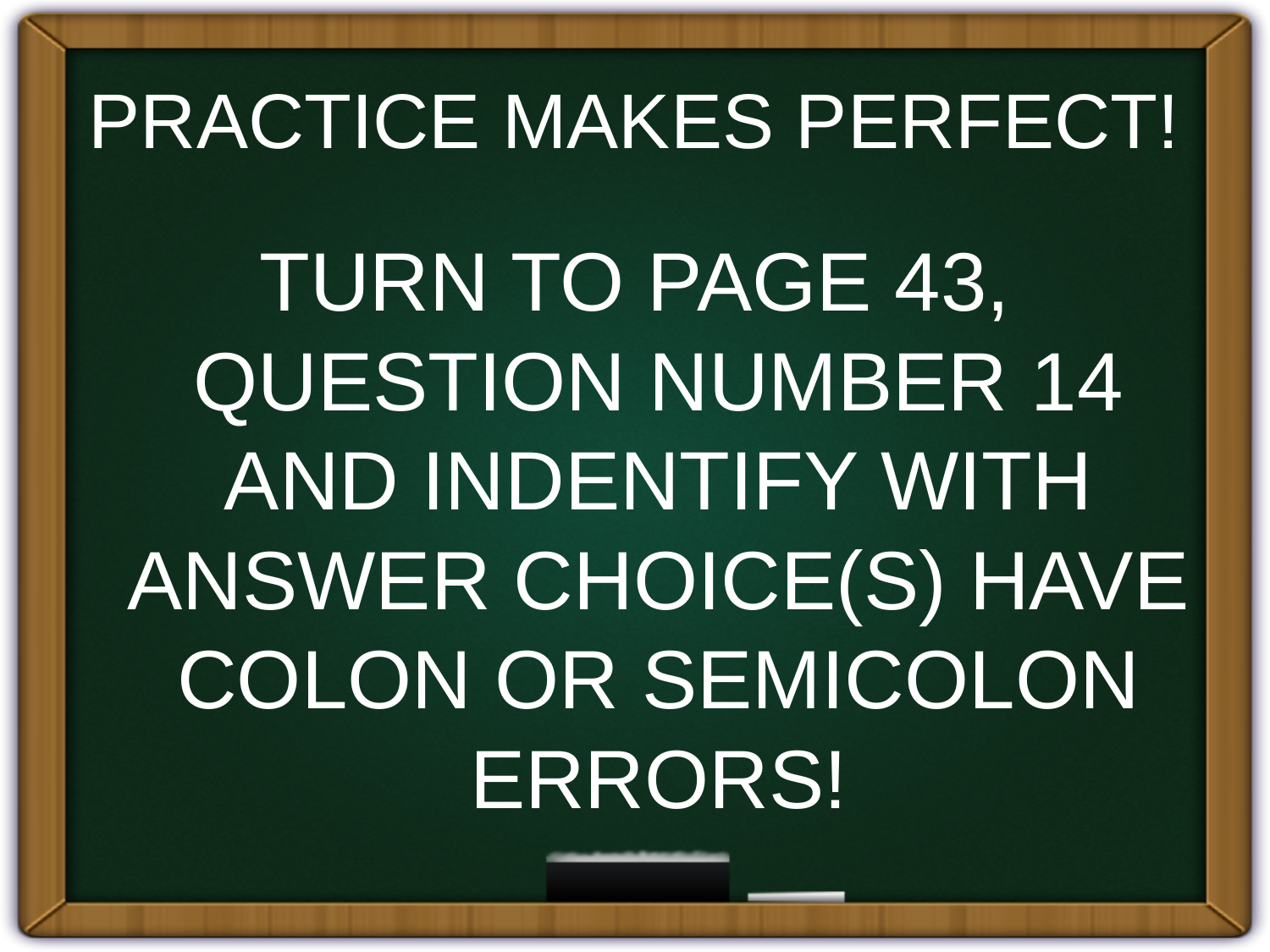

# PRACTICE MAKES PERFECT!
TURN TO PAGE 43, QUESTION NUMBER 14 AND INDENTIFY WITH ANSWER CHOICE(S) HAVE COLON OR SEMICOLON ERRORS!